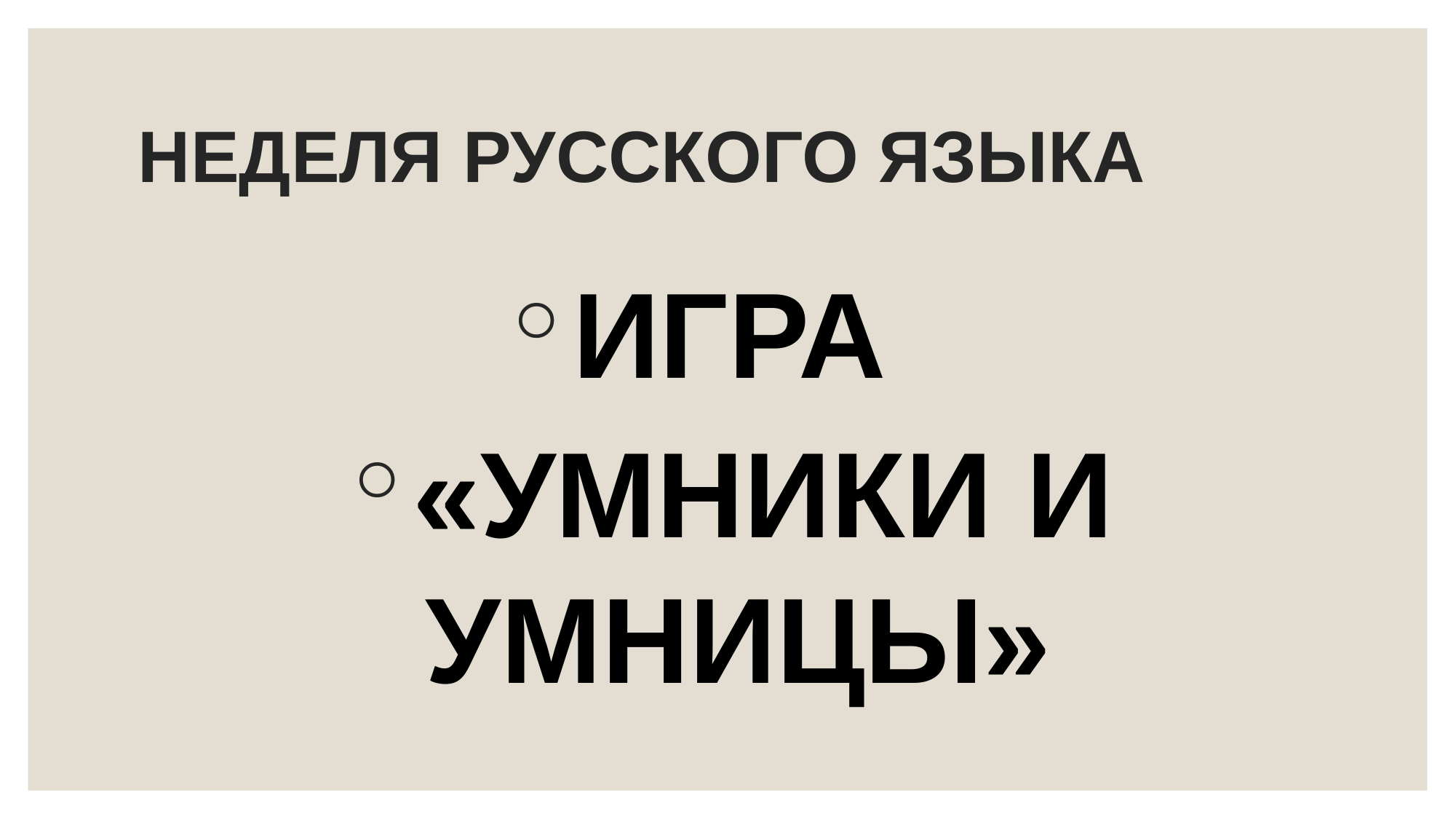

# НЕДЕЛЯ РУССКОГО ЯЗЫКА
ИГРА
«УМНИКИ И УМНИЦЫ»